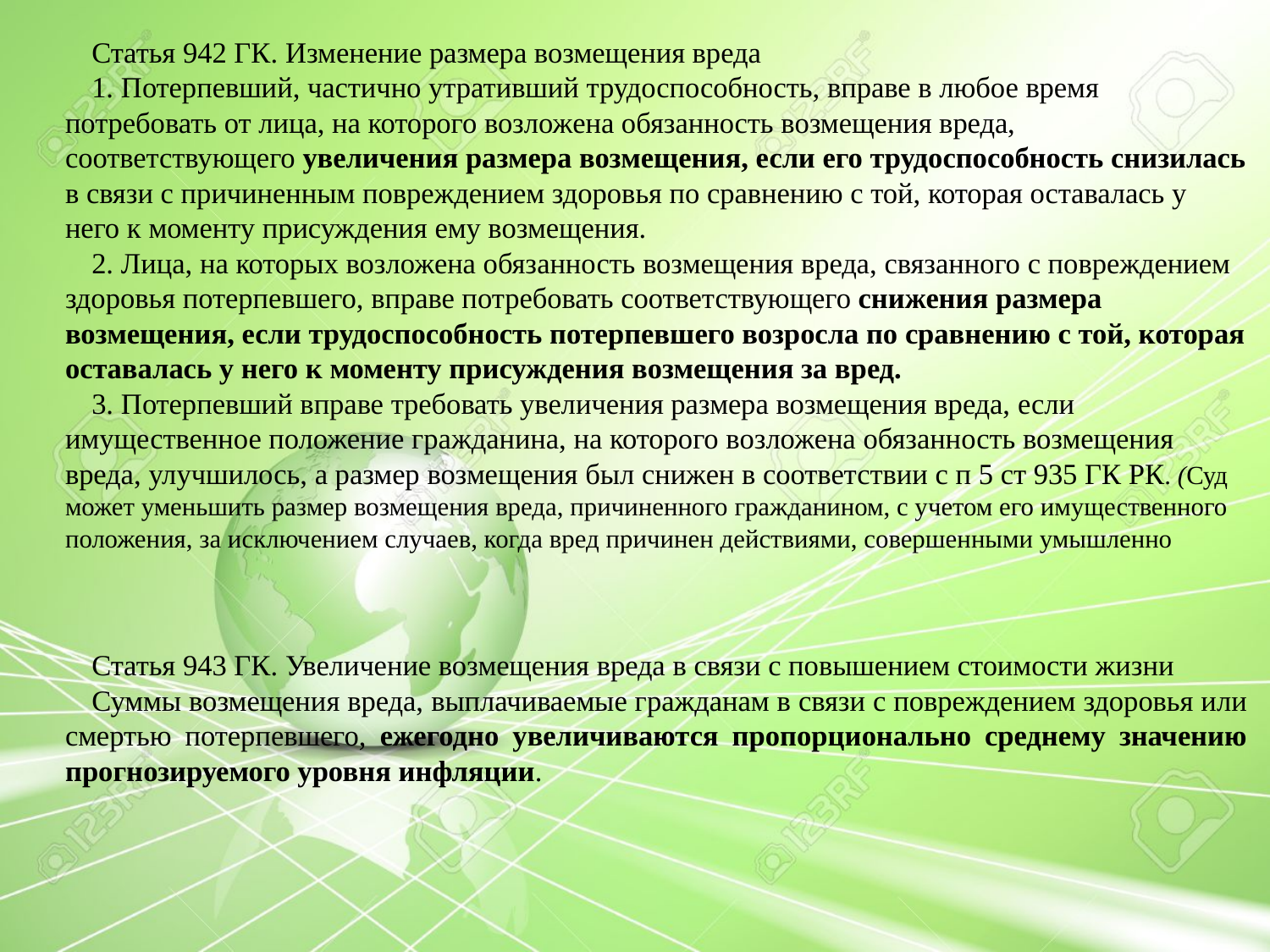

Статья 942 ГК. Изменение размера возмещения вреда
1. Потерпевший, частично утративший трудоспособность, вправе в любое время потребовать от лица, на которого возложена обязанность возмещения вреда, соответствующего увеличения размера возмещения, если его трудоспособность снизилась в связи с причиненным повреждением здоровья по сравнению с той, которая оставалась у него к моменту присуждения ему возмещения.
2. Лица, на которых возложена обязанность возмещения вреда, связанного с повреждением здоровья потерпевшего, вправе потребовать соответствующего снижения размера возмещения, если трудоспособность потерпевшего возросла по сравнению с той, которая оставалась у него к моменту присуждения возмещения за вред.
3. Потерпевший вправе требовать увеличения размера возмещения вреда, если имущественное положение гражданина, на которого возложена обязанность возмещения вреда, улучшилось, а размер возмещения был снижен в соответствии с п 5 ст 935 ГК РК. (Суд может уменьшить размер возмещения вреда, причиненного гражданином, с учетом его имущественного положения, за исключением случаев, когда вред причинен действиями, совершенными умышленно

Статья 943 ГК. Увеличение возмещения вреда в связи с повышением стоимости жизни
Суммы возмещения вреда, выплачиваемые гражданам в связи с повреждением здоровья или смертью потерпевшего, ежегодно увеличиваются пропорционально среднему значению прогнозируемого уровня инфляции.